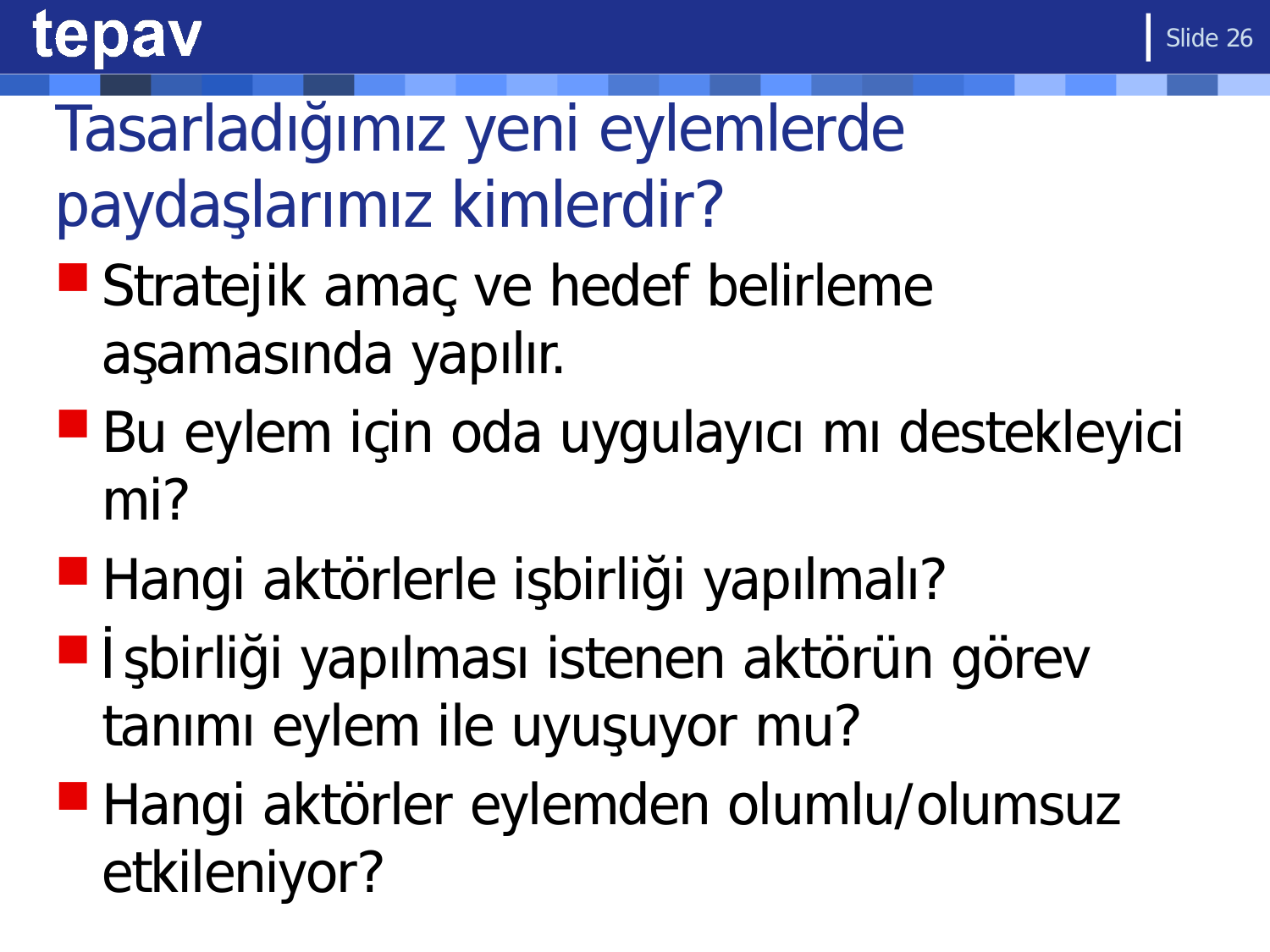

Slide 26
# Tasarladığımız yeni eylemlerde paydaşlarımız kimlerdir?
Stratejik amaç ve hedef belirleme aşamasında yapılır.
Bu eylem için oda uygulayıcı mı destekleyici mi?
Hangi aktörlerle işbirliği yapılmalı?
İşbirliği yapılması istenen aktörün görev tanımı eylem ile uyuşuyor mu?
Hangi aktörler eylemden olumlu/olumsuz etkileniyor?